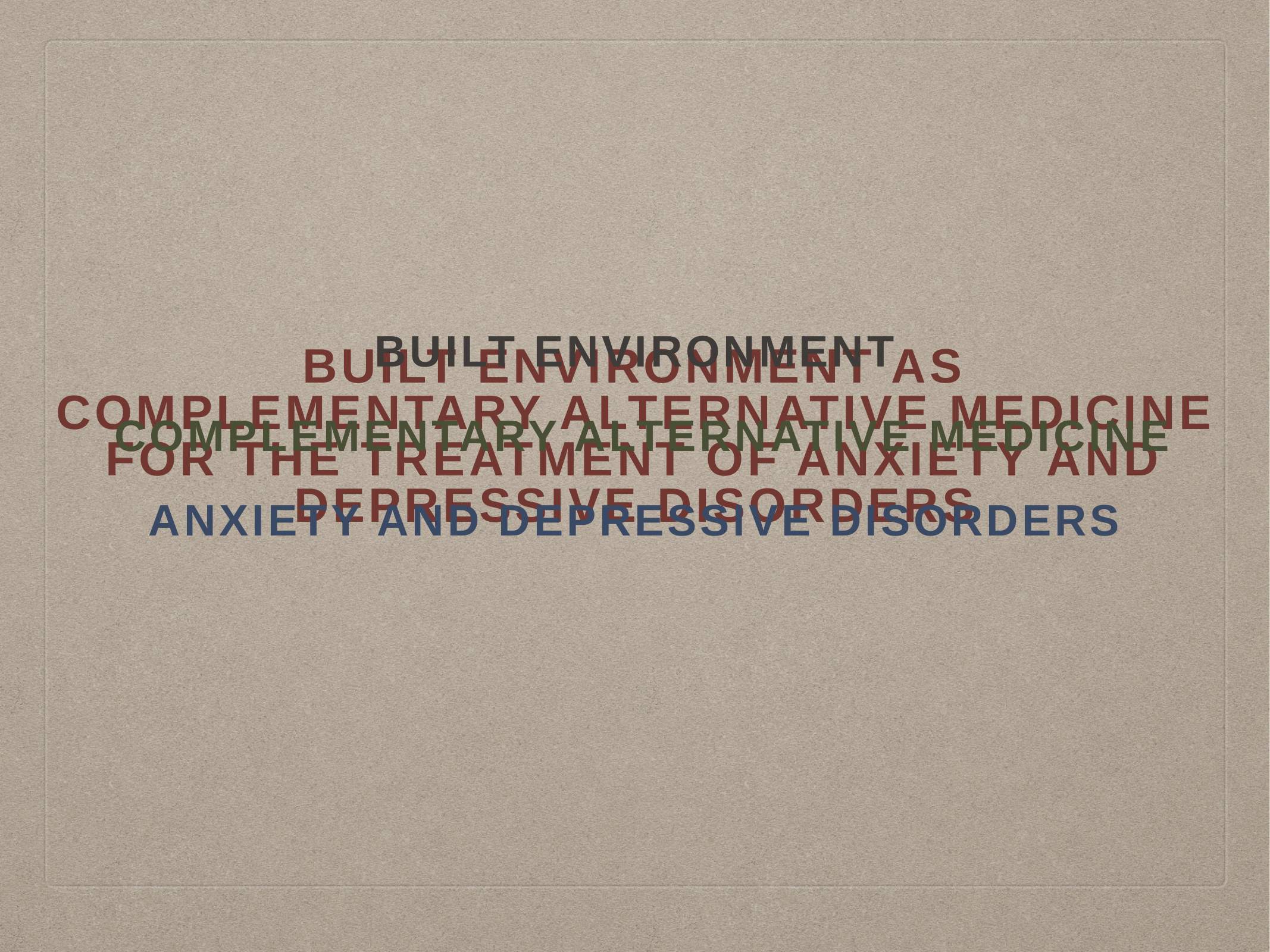

Built Environment

 Complementary Alternative Medicine

anxiety and depressive disorders
# Built Environment as Complementary Alternative Medicine
For the treatment of anxiety and depressive disorders